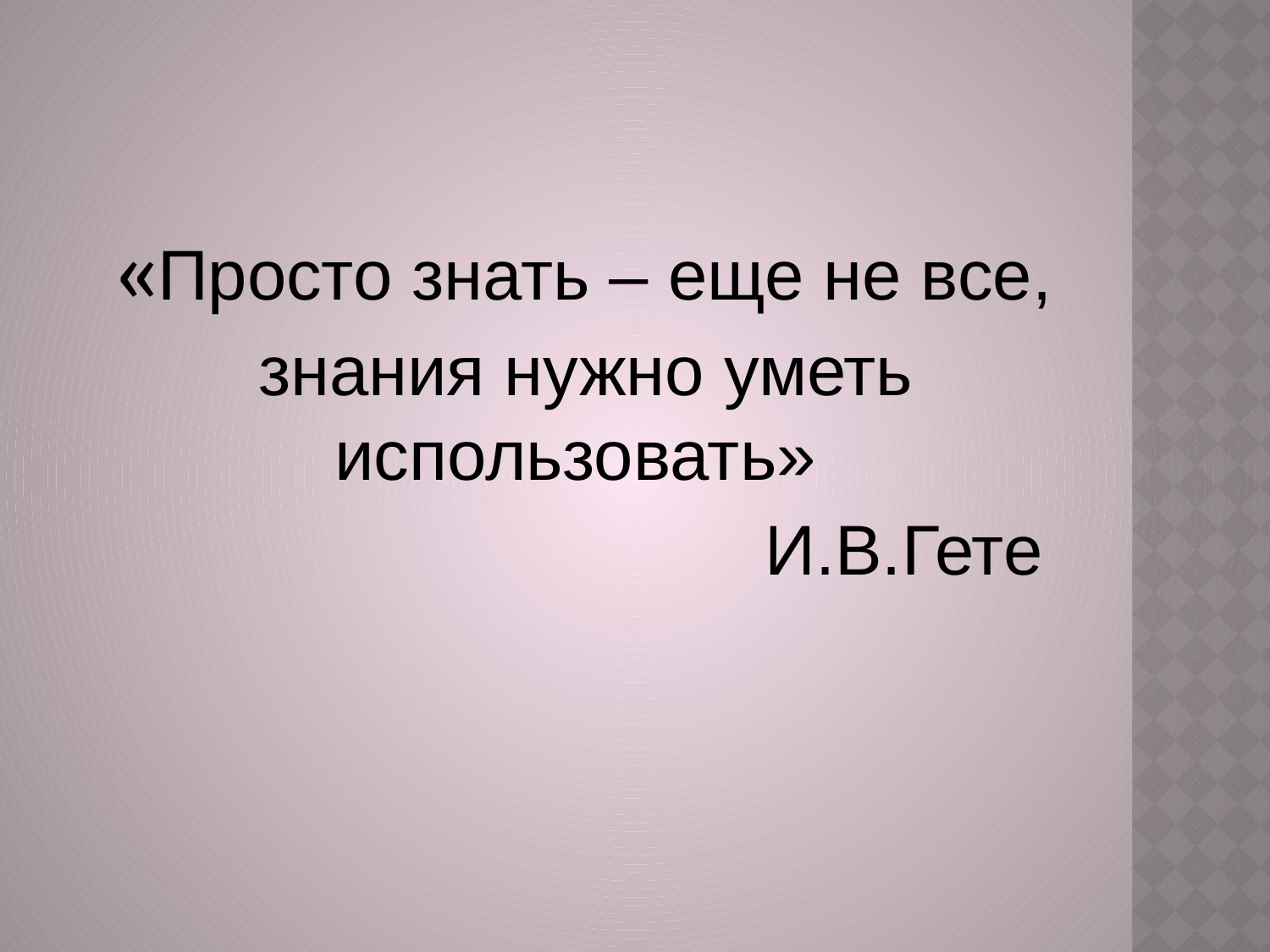

#
  «Просто знать – еще не все,
  знания нужно уметь использовать»
                                   И.В.Гете